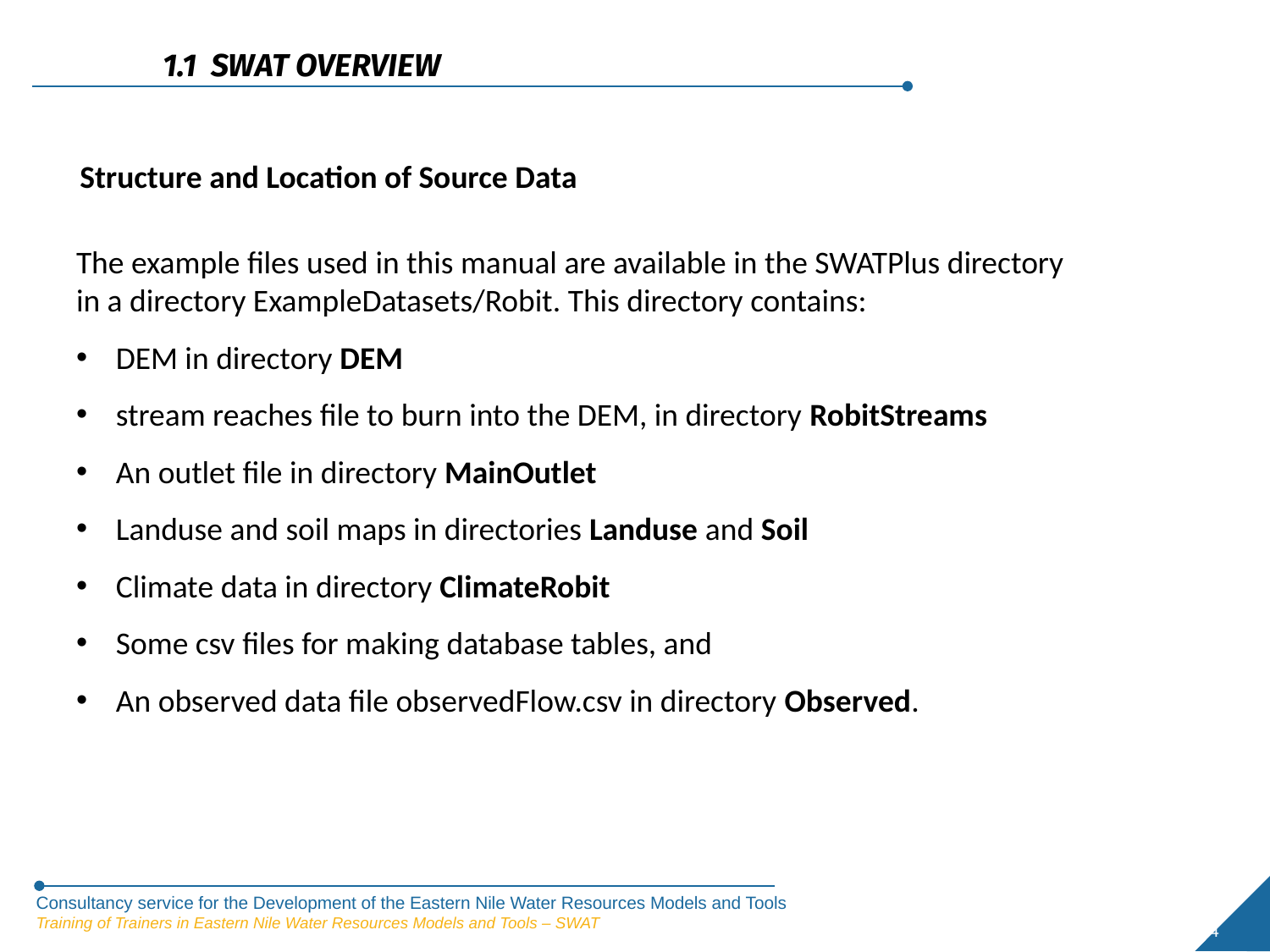

1.1  SWAT OVERVIEW
Structure and Location of Source Data
The example files used in this manual are available in the SWATPlus directory
in a directory ExampleDatasets/Robit. This directory contains:
DEM in directory DEM
stream reaches file to burn into the DEM, in directory RobitStreams
An outlet file in directory MainOutlet
Landuse and soil maps in directories Landuse and Soil
Climate data in directory ClimateRobit
Some csv files for making database tables, and
An observed data file observedFlow.csv in directory Observed.